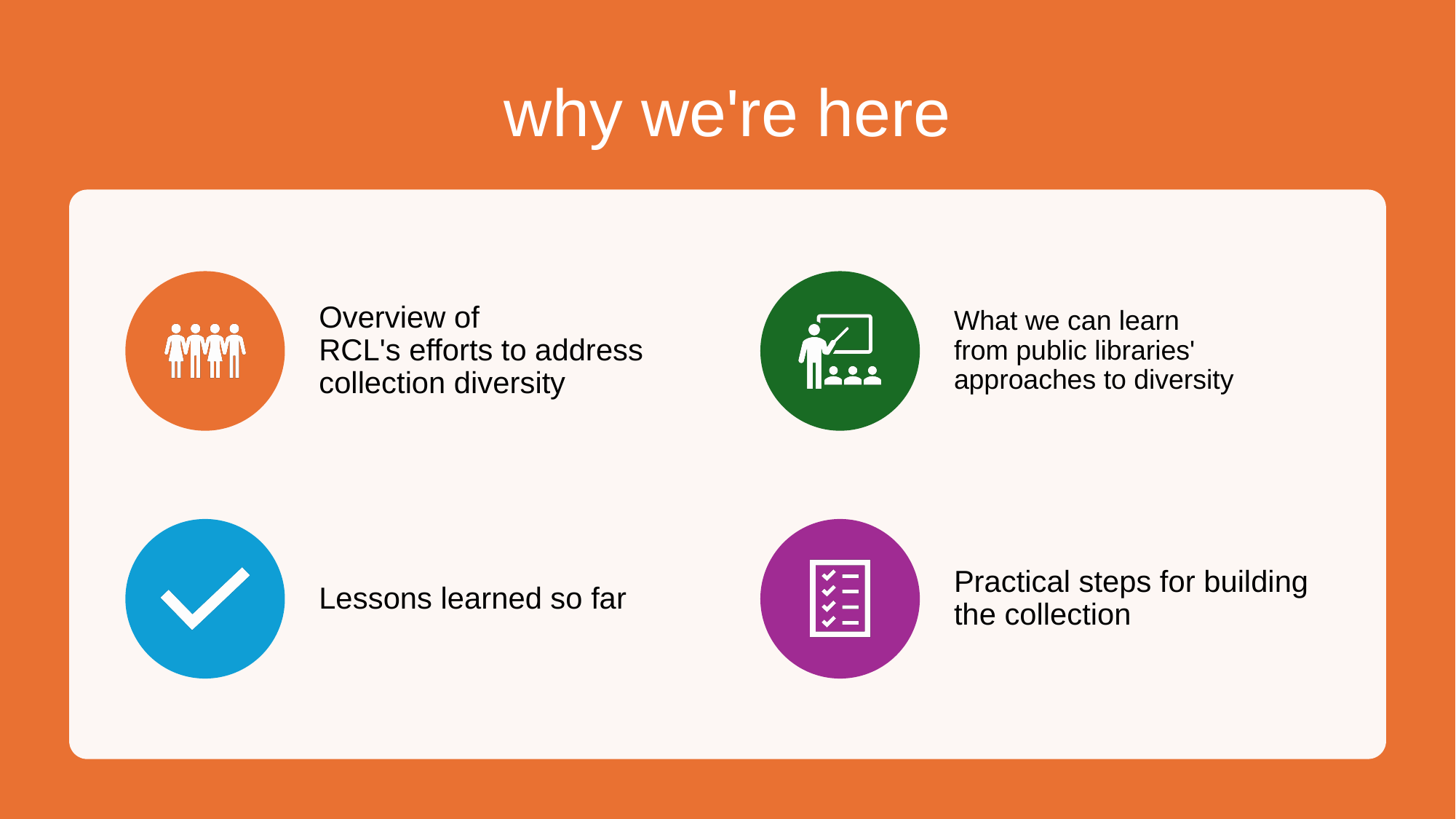

# why we're here

Overview of RCL's efforts to address collection diversity
What we can learn from public libraries' approaches to diversity
Lessons learned so far
Practical steps for building the collection